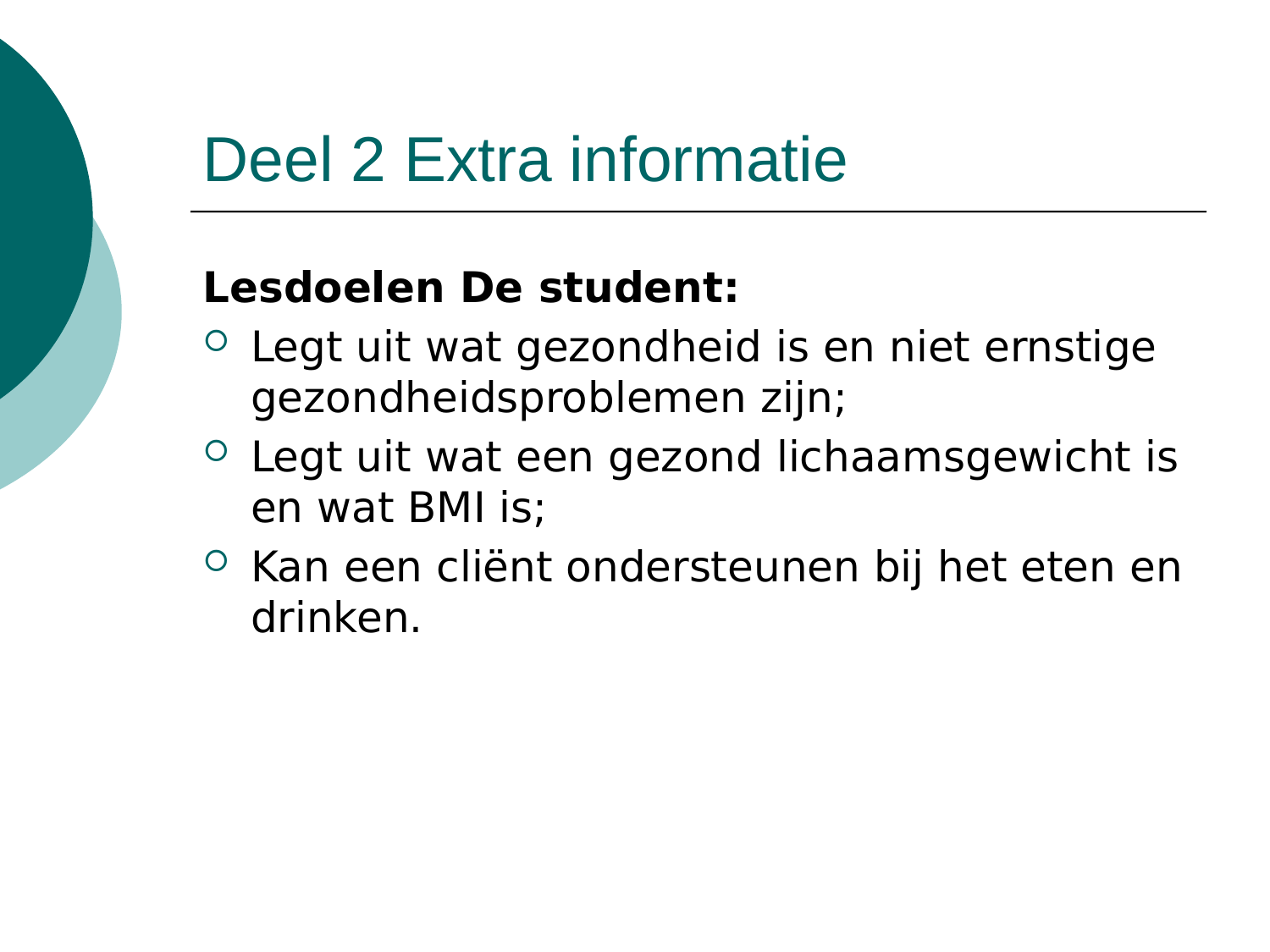

# Deel 2 Extra informatie
Lesdoelen De student:
Legt uit wat gezondheid is en niet ernstige gezondheidsproblemen zijn;
Legt uit wat een gezond lichaamsgewicht is en wat BMI is;
Kan een cliënt ondersteunen bij het eten en drinken.